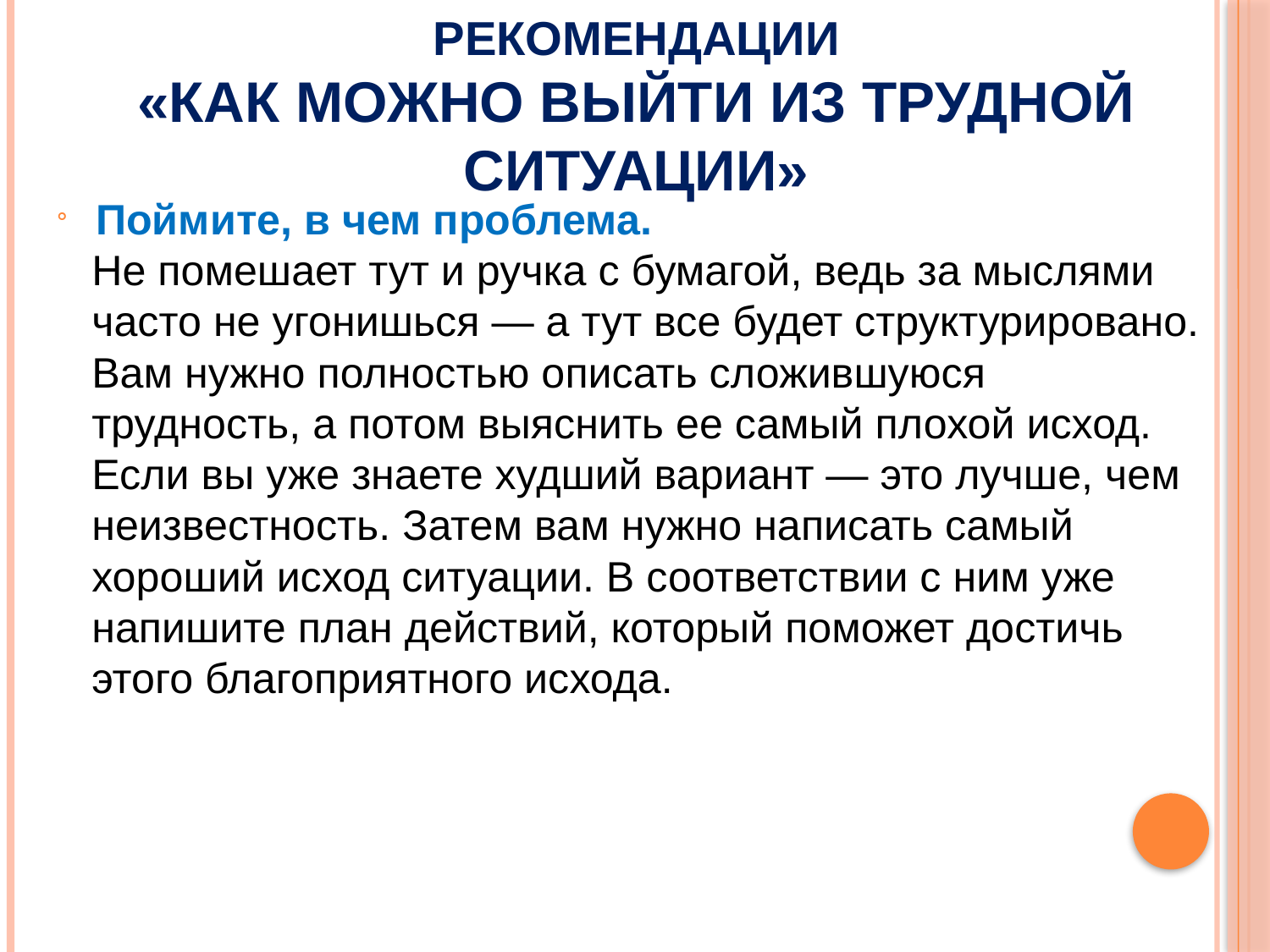

# Рекомендации «Как можно выйти из трудной ситуации»
 Поймите, в чем проблема. 
Не помешает тут и ручка с бумагой, ведь за мыслями часто не угонишься — а тут все будет структурировано. Вам нужно полностью описать сложившуюся трудность, а потом выяснить ее самый плохой исход. Если вы уже знаете худший вариант — это лучше, чем неизвестность. Затем вам нужно написать самый хороший исход ситуации. В соответствии с ним уже напишите план действий, который поможет достичь этого благоприятного исхода.